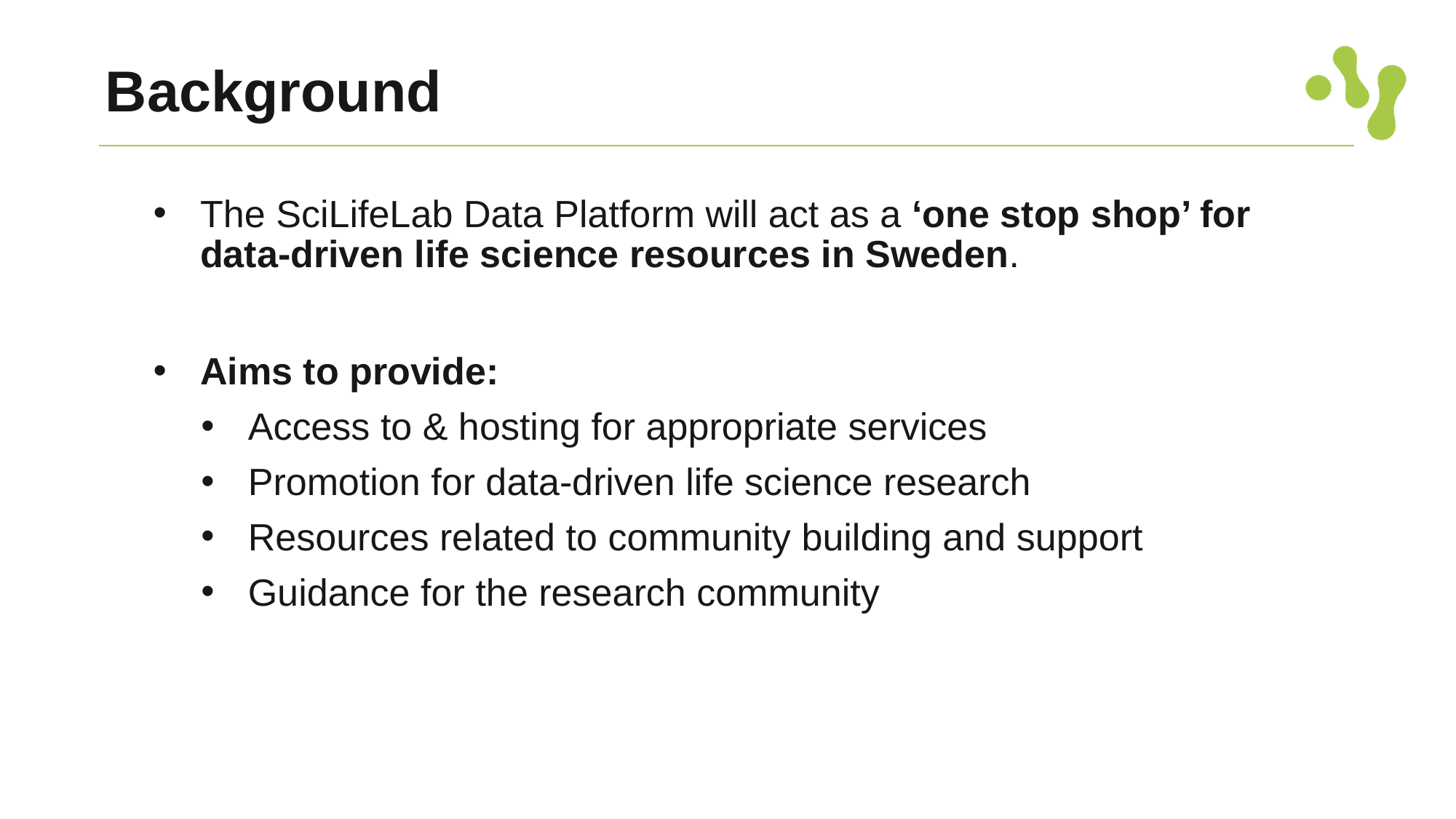

# Background
The SciLifeLab Data Platform will act as a ‘one stop shop’ for data-driven life science resources in Sweden.

Aims to provide:
Access to & hosting for appropriate services
Promotion for data-driven life science research
Resources related to community building and support
Guidance for the research community